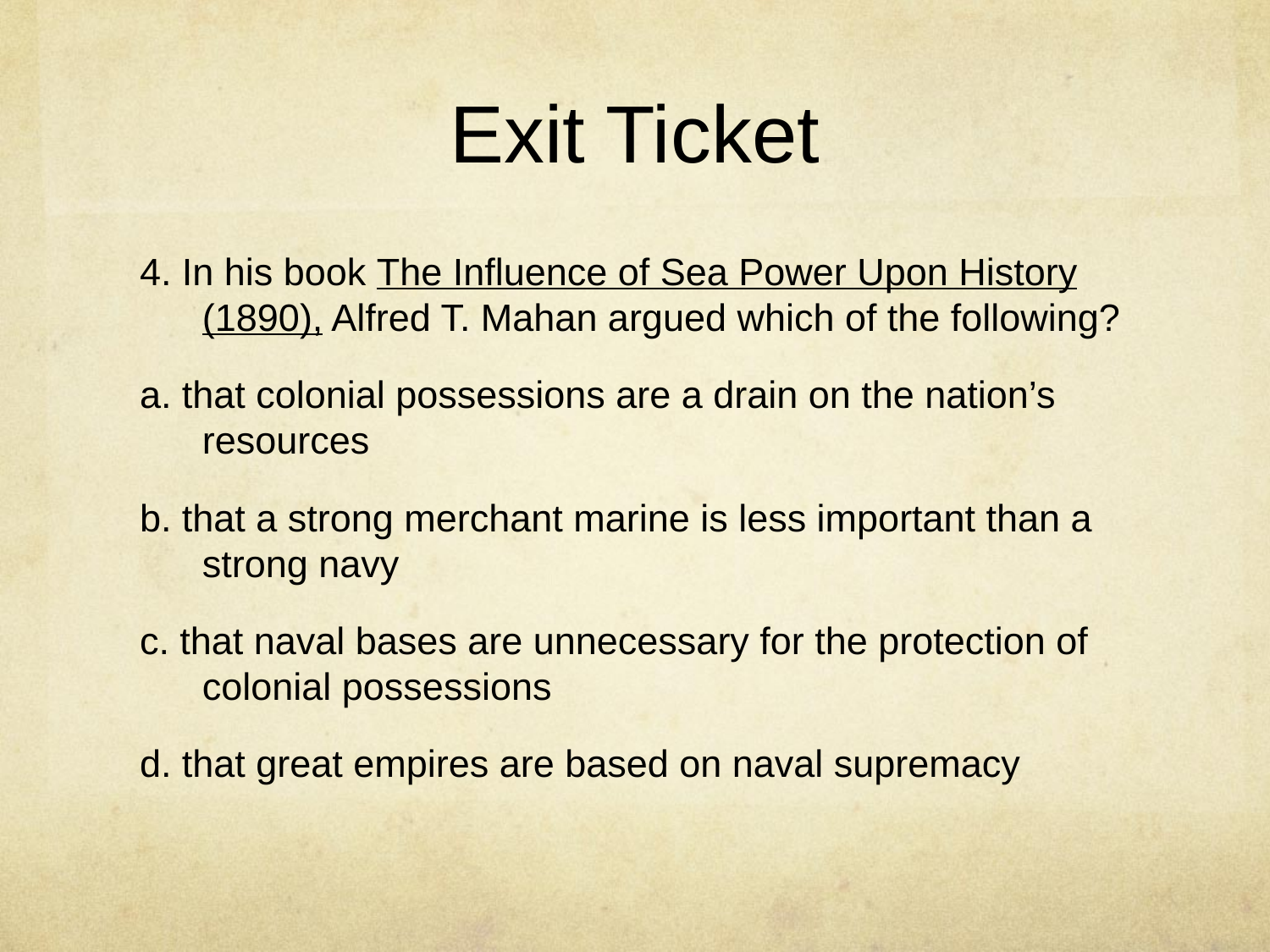

# Exit Ticket
4. In his book The Influence of Sea Power Upon History (1890), Alfred T. Mahan argued which of the following?
a. that colonial possessions are a drain on the nation’s resources
b. that a strong merchant marine is less important than a strong navy
c. that naval bases are unnecessary for the protection of colonial possessions
d. that great empires are based on naval supremacy